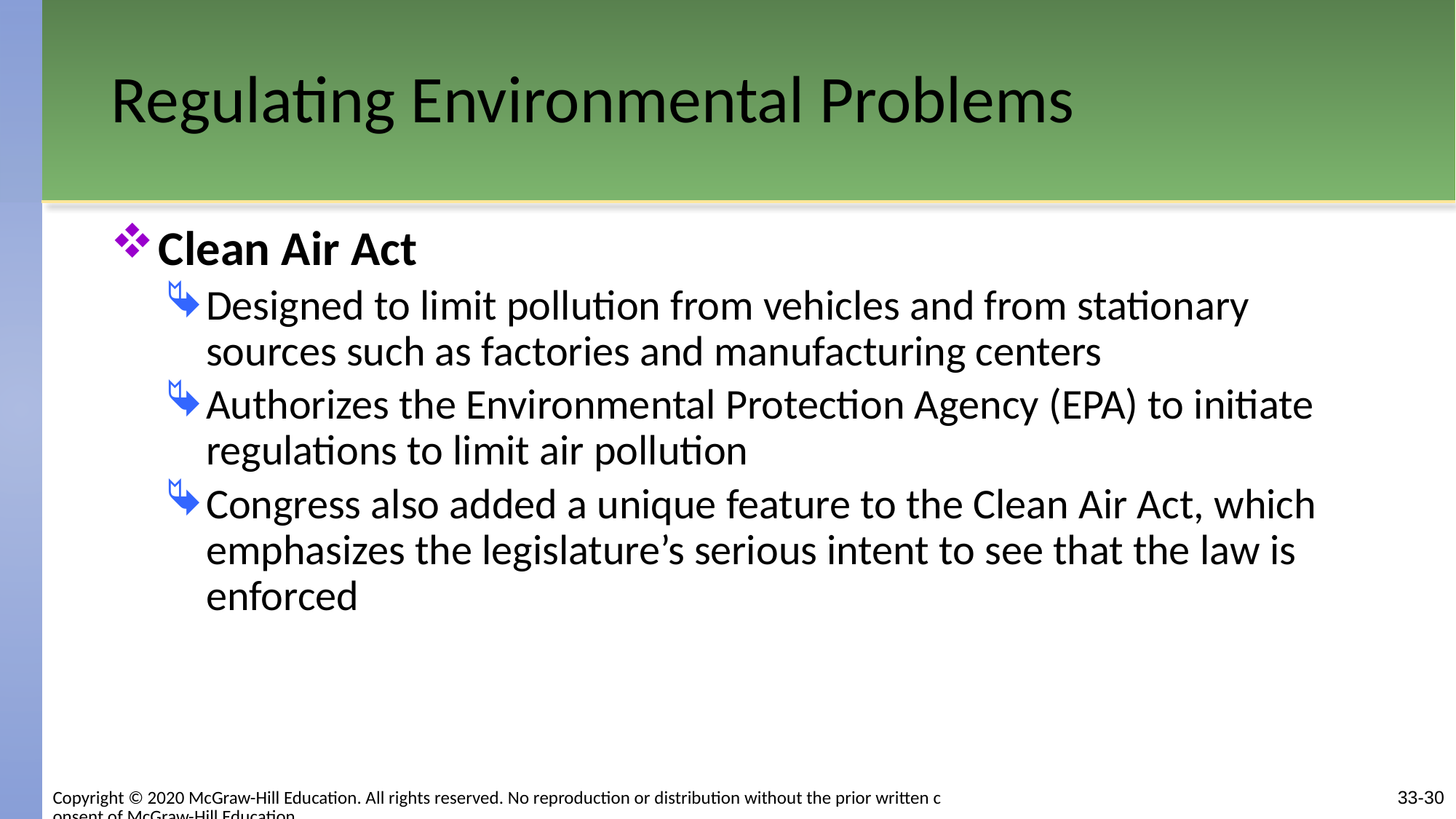

# Regulating Environmental Problems
Clean Air Act
Designed to limit pollution from vehicles and from stationary sources such as factories and manufacturing centers
Authorizes the Environmental Protection Agency (EPA) to initiate regulations to limit air pollution
Congress also added a unique feature to the Clean Air Act, which emphasizes the legislature’s serious intent to see that the law is enforced
Copyright © 2020 McGraw-Hill Education. All rights reserved. No reproduction or distribution without the prior written consent of McGraw-Hill Education.
33-30